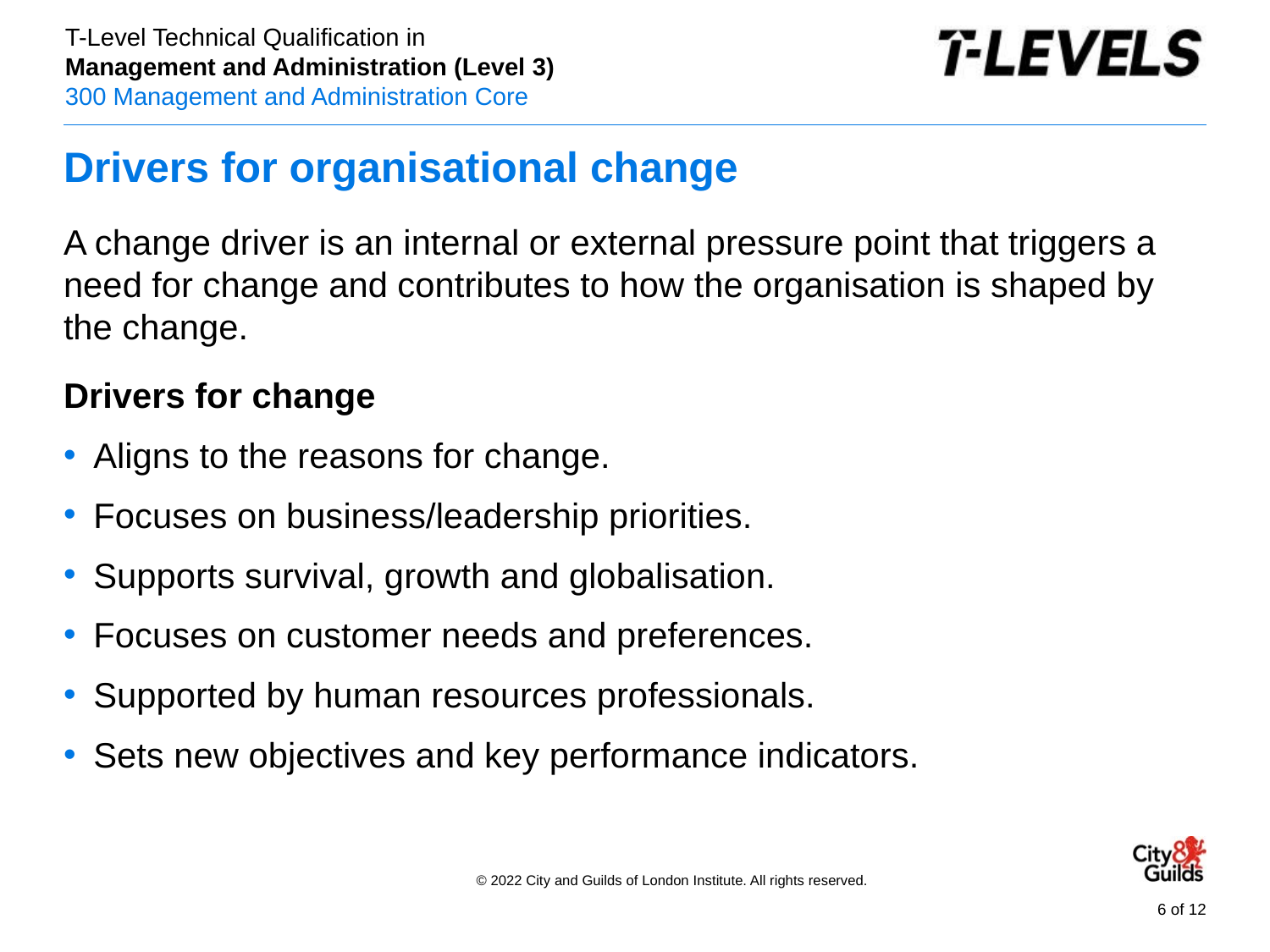

# Drivers for organisational change
A change driver is an internal or external pressure point that triggers a need for change and contributes to how the organisation is shaped by the change.
Drivers for change
Aligns to the reasons for change.
Focuses on business/leadership priorities.
Supports survival, growth and globalisation.
Focuses on customer needs and preferences.
Supported by human resources professionals.
Sets new objectives and key performance indicators.